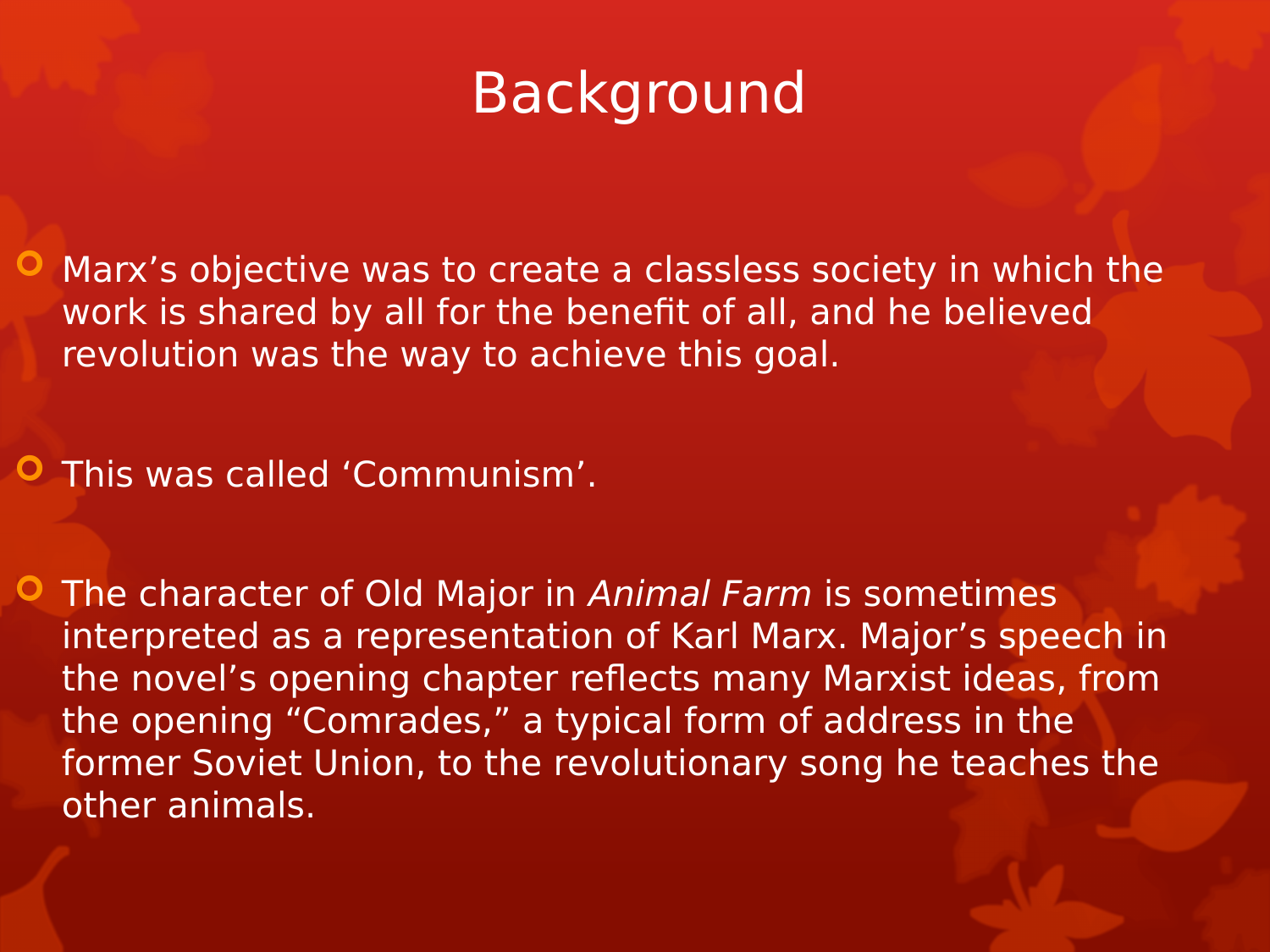

# Background
Marx’s objective was to create a classless society in which the work is shared by all for the benefit of all, and he believed revolution was the way to achieve this goal.

This was called ‘Communism’.

The character of Old Major in Animal Farm is sometimes interpreted as a representation of Karl Marx. Major’s speech in the novel’s opening chapter reflects many Marxist ideas, from the opening “Comrades,” a typical form of address in the former Soviet Union, to the revolutionary song he teaches the other animals.